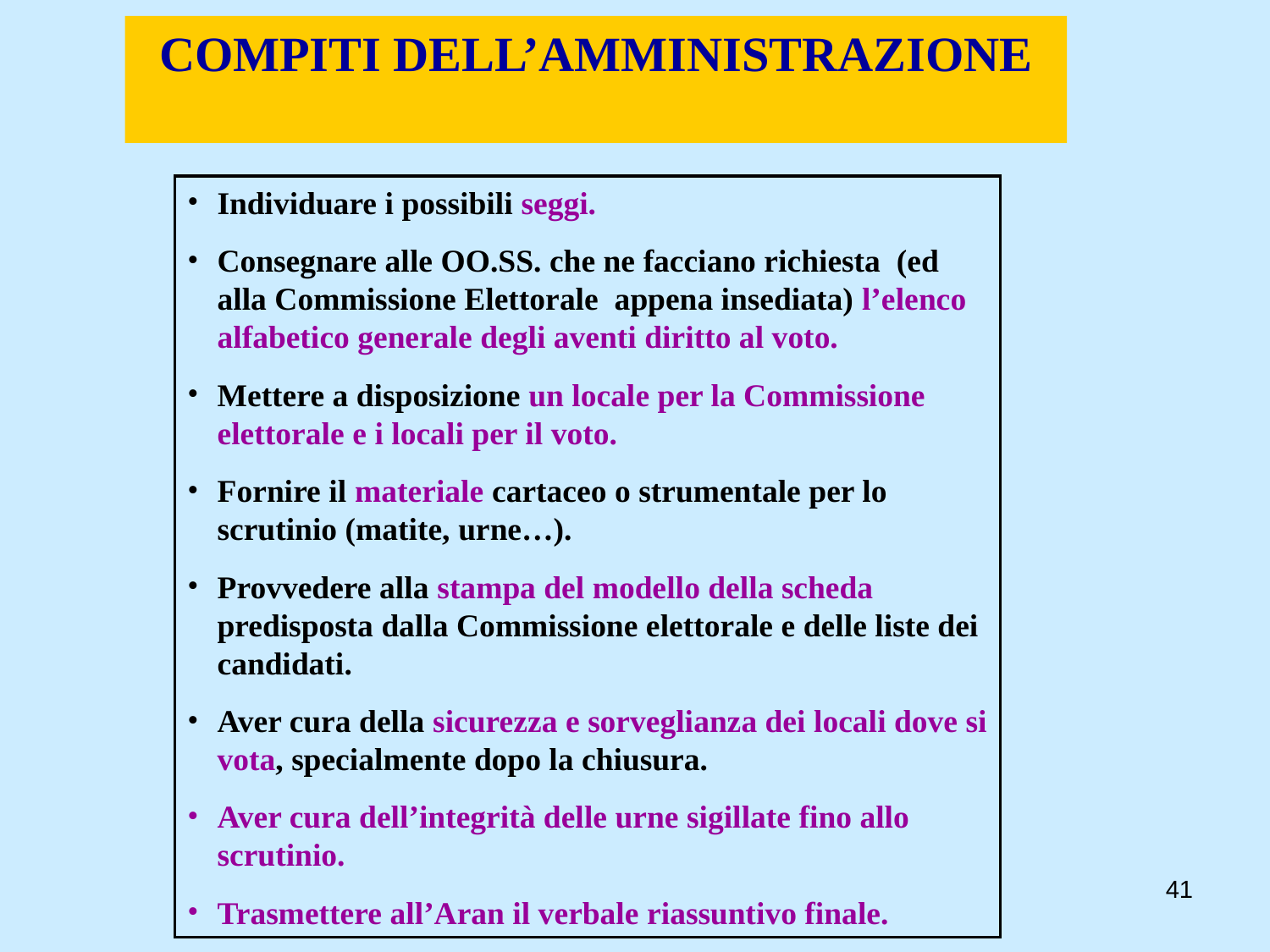

COMPITI DELL’AMMINISTRAZIONE
Individuare i possibili seggi.
Consegnare alle OO.SS. che ne facciano richiesta  (ed alla Commissione Elettorale  appena insediata) l’elenco alfabetico generale degli aventi diritto al voto.
Mettere a disposizione un locale per la Commissione elettorale e i locali per il voto.
Fornire il materiale cartaceo o strumentale per lo scrutinio (matite, urne…).
Provvedere alla stampa del modello della scheda predisposta dalla Commissione elettorale e delle liste dei candidati.
Aver cura della sicurezza e sorveglianza dei locali dove si vota, specialmente dopo la chiusura.
Aver cura dell’integrità delle urne sigillate fino allo scrutinio.
Trasmettere all’Aran il verbale riassuntivo finale.

41